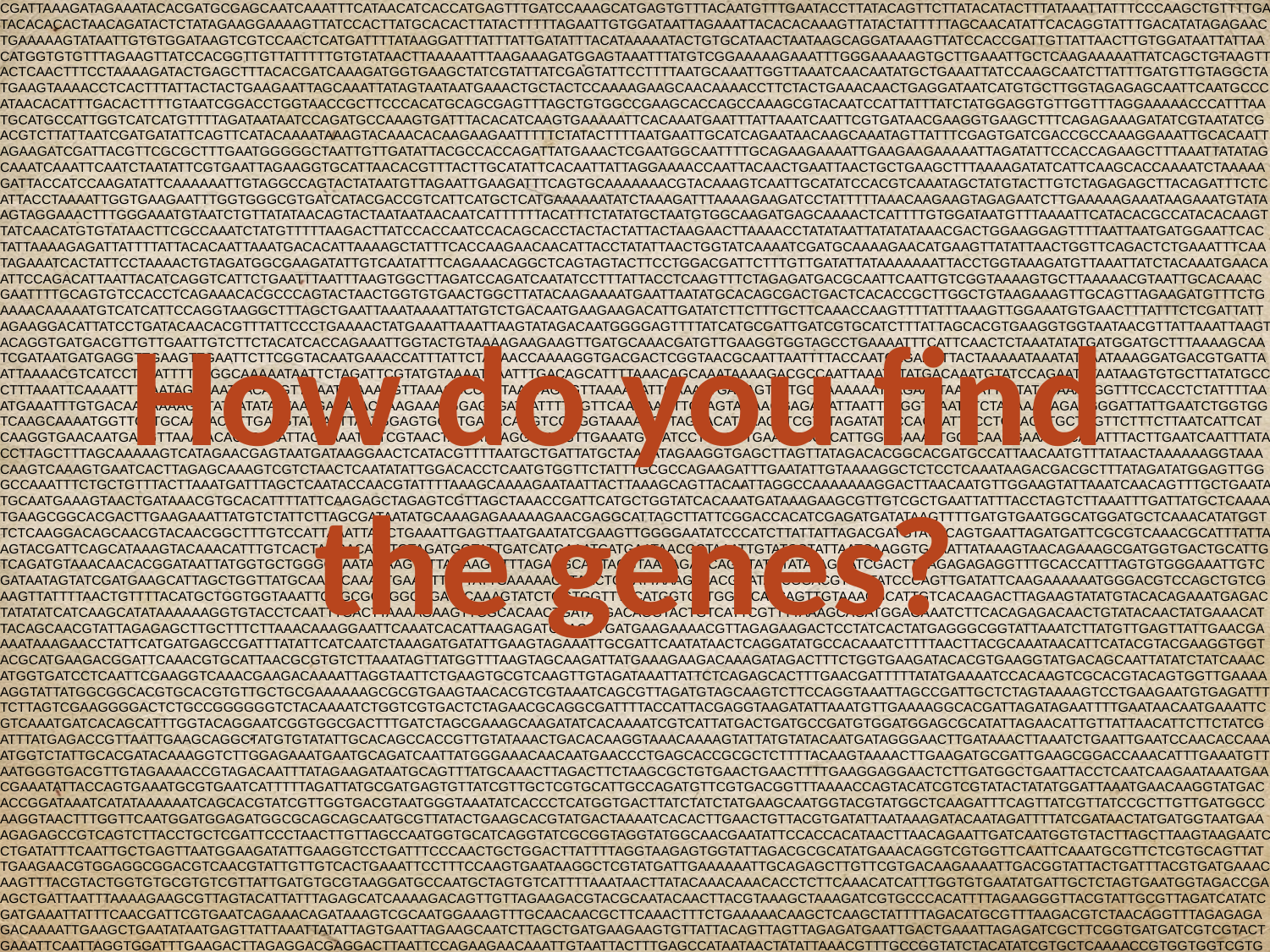

CGATTAAAGATAGAAATACACGATGCGAGCAATCAAATTTCATAACATCACCATGAGTTTGATCCAAAGCATGAGTGTTTACAATGTTTGAATACCTTATACAGTTCTTATACATACTTTATAAATTATTTCCCAAGCTGTTTTGATACACACACTAACAGATACTCTATAGAAGGAAAAGTTATCCACTTATGCACACTTATACTTTTTAGAATTGTGGATAATTAGAAATTACACACAAAGTTATACTATTTTTAGCAACATATTCACAGGTATTTGACATATAGAGAACTGAAAAAGTATAATTGTGTGGATAAGTCGTCCAACTCATGATTTTATAAGGATTTATTTATTGATATTTACATAAAAATACTGTGCATAACTAATAAGCAGGATAAAGTTATCCACCGATTGTTATTAACTTGTGGATAATTATTAACATGGTGTGTTTAGAAGTTATCCACGGTTGTTATTTTTGTGTATAACTTAAAAATTTAAGAAAGATGGAGTAAATTTATGTCGGAAAAAGAAATTTGGGAAAAAGTGCTTGAAATTGCTCAAGAAAAATTATCAGCTGTAAGTTACTCAACTTTCCTAAAAGATACTGAGCTTTACACGATCAAAGATGGTGAAGCTATCGTATTATCGAGTATTCCTTTTAATGCAAATTGGTTAAATCAACAATATGCTGAAATTATCCAAGCAATCTTATTTGATGTTGTAGGCTATGAAGTAAAACCTCACTTTATTACTACTGAAGAATTAGCAAATTATAGTAATAATGAAACTGCTACTCCAAAAGAAGCAACAAAACCTTCTACTGAAACAACTGAGGATAATCATGTGCTTGGTAGAGAGCAATTCAATGCCCATAACACATTTGACACTTTTGTAATCGGACCTGGTAACCGCTTCCCACATGCAGCGAGTTTAGCTGTGGCCGAAGCACCAGCCAAAGCGTACAATCCATTATTTATCTATGGAGGTGTTGGTTTAGGAAAAACCCATTTAATGCATGCCATTGGTCATCATGTTTTAGATAATAATCCAGATGCCAAAGTGATTTACACATCAAGTGAAAAATTCACAAATGAATTTATTAAATCAATTCGTGATAACGAAGGTGAAGCTTTCAGAGAAAGATATCGTAATATCGACGTCTTATTAATCGATGATATTCAGTTCATACAAAATAAAGTACAAACACAAGAAGAATTTTTCTATACTTTTAATGAATTGCATCAGAATAACAAGCAAATAGTTATTTCGAGTGATCGACCGCCAAAGGAAATTGCACAATTAGAAGATCGATTACGTTCGCGCTTTGAATGGGGGCTAATTGTTGATATTACGCCACCAGATTATGAAACTCGAATGGCAATTTTGCAGAAGAAAATTGAAGAAGAAAAATTAGATATTCCACCAGAAGCTTTAAATTATATAGCAAATCAAATTCAATCTAATATTCGTGAATTAGAAGGTGCATTAACACGTTTACTTGCATATTCACAATTATTAGGAAAACCAATTACAACTGAATTAACTGCTGAAGCTTTAAAAGATATCATTCAAGCACCAAAATCTAAAAAGATTACCATCCAAGATATTCAAAAAATTGTAGGCCAGTACTATAATGTTAGAATTGAAGATTTCAGTGCAAAAAAACGTACAAAGTCAATTGCATATCCACGTCAAATAGCTATGTACTTGTCTAGAGAGCTTACAGATTTCTCATTACCTAAAATTGGTGAAGAATTTGGTGGGCGTGATCATACGACCGTCATTCATGCTCATGAAAAAATATCTAAAGATTTAAAAGAAGATCCTATTTTTAAACAAGAAGTAGAGAATCTTGAAAAAGAAATAAGAAATGTATAAGTAGGAAACTTTGGGAAATGTAATCTGTTATATAACAGTACTAATAATAACAATCATTTTTTACATTTCTATATGCTAATGTGGCAAGATGAGCAAAACTCATTTTGTGGATAATGTTTAAAATTCATACACGCCATACACAAGTTATCAACATGTGTATAACTTCGCCAAATCTATGTTTTTAAGACTTATCCACCAATCCACAGCACCTACTACTATTACTAAGAACTTAAAACCTATATAATTATATATAAACGACTGGAAGGAGTTTTAATTAATGATGGAATTCACTATTAAAAGAGATTATTTTATTACACAATTAAATGACACATTAAAAGCTATTTCACCAAGAACAACATTACCTATATTAACTGGTATCAAAATCGATGCAAAAGAACATGAAGTTATATTAACTGGTTCAGACTCTGAAATTTCAATAGAAATCACTATTCCTAAAACTGTAGATGGCGAAGATATTGTCAATATTTCAGAAACAGGCTCAGTAGTACTTCCTGGACGATTCTTTGTTGATATTATAAAAAAATTACCTGGTAAAGATGTTAAATTATCTACAAATGAACAATTCCAGACATTAATTACATCAGGTCATTCTGAATTTAATTTAAGTGGCTTAGATCCAGATCAATATCCTTTATTACCTCAAGTTTCTAGAGATGACGCAATTCAATTGTCGGTAAAAGTGCTTAAAAACGTAATTGCACAAACGAATTTTGCAGTGTCCACCTCAGAAACACGCCCAGTACTAACTGGTGTGAACTGGCTTATACAAGAAAATGAATTAATATGCACAGCGACTGACTCACACCGCTTGGCTGTAAGAAAGTTGCAGTTAGAAGATGTTTCTGAAAACAAAAATGTCATCATTCCAGGTAAGGCTTTAGCTGAATTAAATAAAATTATGTCTGACAATGAAGAAGACATTGATATCTTCTTTGCTTCAAACCAAGTTTTATTTAAAGTTGGAAATGTGAACTTTATTTCTCGATTATTAGAAGGACATTATCCTGATACAACACGTTTATTCCCTGAAAACTATGAAATTAAATTAAGTATAGACAATGGGGAGTTTTATCATGCGATTGATCGTGCATCTTTATTAGCACGTGAAGGTGGTAATAACGTTATTAAATTAAGTACAGGTGATGACGTTGTTGAATTGTCTTCTACATCACCAGAAATTGGTACTGTAAAAGAAGAAGTTGATGCAAACGATGTTGAAGGTGGTAGCCTGAAAATTTCATTCAACTCTAAATATATGATGGATGCTTTAAAAGCAATCGATAATGATGAGGTTGAAGTTGAATTCTTCGGTACAATGAAACCATTTATTCTAAAACCAAAAGGTGACGACTCGGTAACGCAATTAATTTTACCAATCAGAACTTACTAAAAATAAATATAAATAAAGGATGACGTGATTAATTAAAACGTCATCCTTTATTTTTTGGCAAAAATAATTCTAGATTCGTATGTAAAATAAATTTGACAGCATTTTAAACAGCAAATAAAAGACGCCAATTAAATTTATGACAAATGTATCCAGAATTTAATAAGTGTGCTTATATGCCCTTTAAATTCAAAATTTTAATAGTCAATAACAAGTTGAATATAAAAGTTAAACGCCGTTAAATAGCGTTAAAAAATTGAAAATGACAGTATTGCCAAAAAATAAGAATTAATTATTTATATGTAAACGGTTTCCACCTCTATTTTAAATGAAATTTGTGACAAAAAAAGGTATAATATATTAATGACATACAAAGAAATGGAGTGATTATTTTGGTTCAAGAAGTTGTAGTAGAAGGAGACATTAATTTAGGTCAATTTCTAAAAACAGAAGGGATTATTGAATCTGGTGGTCAAGCAAAATGGTTCTTGCAAGACGTTGAAGTATTAATTAATGGAGTGCGTGAAACACGTCGCGGTAAAAAGTTAGAACATCAAGATCGTATAGATATCCCAGAATTACCTGAAGATGCTGGTTCTTTCTTAATCATTCATCAAGGTGAACAATGAAGTTAAATACACTCCAATTAGAAAATTATCGTAACTATGATGAGGTTACGTTGAAATGTCATCCTGACGTGAATATCCTCATTGGAGAAAATGCACAAGGAAAGACAAATTTACTTGAATCAATTTATACCTTAGCTTTAGCAAAAAGTCATAGAACGAGTAATGATAAGGAACTCATACGTTTTAATGCTGATTATGCTAAAATAGAAGGTGAGCTTAGTTATAGACACGGCACGATGCCATTAACAATGTTTATAACTAAAAAAGGTAAACAAGTCAAAGTGAATCACTTAGAGCAAAGTCGTCTAACTCAATATATTGGACACCTCAATGTGGTTCTATTTGCGCCAGAAGATTTGAATATTGTAAAAGGCTCTCCTCAAATAAGACGACGCTTTATAGATATGGAGTTGGGCCAAATTTCTGCTGTTTACTTAAATGATTTAGCTCAATACCAACGTATTTTAAAGCAAAAGAATAATTACTTAAAGCAGTTACAATTAGGCCAAAAAAAGGACTTAACAATGTTGGAAGTATTAAATCAACAGTTTGCTGAATATGCAATGAAAGTAACTGATAAACGTGCACATTTTATTCAAGAGCTAGAGTCGTTAGCTAAACCGATTCATGCTGGTATCACAAATGATAAAGAAGCGTTGTCGCTGAATTATTTACCTAGTCTTAAATTTGATTATGCTCAAAATGAAGCGGCACGACTTGAAGAAATTATGTCTATTCTTAGCGATAATATGCAAAGAGAAAAAGAACGAGGCATTAGCTTATTCGGACCACATCGAGATGATATAAGTTTTGATGTGAATGGCATGGATGCTCAAACATATGGTTCTCAAGGACAGCAACGTACAACGGCTTTGTCCATTAAATTAGCTGAAATTGAGTTAATGAATATCGAAGTTGGGGAATATCCCATCTTATTATTAGACGATGTACTCAGTGAATTAGATGATTCGCGTCAAACGCATTTATTAAGTACGATTCAGCATAAAGTACAAACATTTGTCACTACGACATCTGTAGATGGTATTGATCATGAAATCATGAATAACGCTAAATTGTATCGTATTAATCAAGGTGAAATTATAAAGTAACAGAAAGCGATGGTGACTGCATTGTCAGATGTAAACAACACGGATAATTATGGTGCTGGGCAAATACAAGTATTAGAAGGTTTAGAAGCAGTACGTAAAAGACCAGGTATGTATATAGGATCGACTTCAGAGAGAGGTTTGCACCATTTAGTGTGGGAAATTGTCGATAATAGTATCGATGAAGCATTAGCTGGTTATGCAAATCAAATTGAAGTTGTTATTGAAAAAGATAACTGGATTAAAGTAACGGATAACGGACGTGGTATCCCAGTTGATATTCAAGAAAAAATGGGACGTCCAGCTGTCGAAGTTATTTTAACTGTTTTACATGCTGGTGGTAAATTCGGCGGTGGCGGATACAAAGTATCTGGTGGTTTACATGGTGTTGGTTCATCAGTTGTAAACGCATTGTCACAAGACTTAGAAGTATATGTACACAGAAATGAGACTATATATCATCAAGCATATAAAAAAGGTGTACCTCAATTTGACTTAAAAGAAGTTGGCACAACTGATAAGACAGGTACTGTCATTCGTTTTAAAGCAGATGGAGAAATCTTCACAGAGACAACTGTATACAACTATGAAACATTACAGCAACGTATTAGAGAGCTTGCTTTCTTAAACAAAGGAATTCAAATCACATTAAGAGATGAACGTGATGAAGAAAACGTTAGAGAAGACTCCTATCACTATGAGGGCGGTATTAAATCTTATGTTGAGTTATTGAACGAAAATAAAGAACCTATTCATGATGAGCCGATTTATATTCATCAATCTAAAGATGATATTGAAGTAGAAATTGCGATTCAATATAACTCAGGATATGCCACAAATCTTTTAACTTACGCAAATAACATTCATACGTACGAAGGTGGTACGCATGAAGACGGATTCAAACGTGCATTAACGCGTGTCTTAAATAGTTATGGTTTAAGTAGCAAGATTATGAAAGAAGACAAAGATAGACTTTCTGGTGAAGATACACGTGAAGGTATGACAGCAATTATATCTATCAAACATGGTGATCCTCAATTCGAAGGTCAAACGAAGACAAAATTAGGTAATTCTGAAGTGCGTCAAGTTGTAGATAAATTATTCTCAGAGCACTTTGAACGATTTTTATATGAAAATCCACAAGTCGCACGTACAGTGGTTGAAAAAGGTATTATGGCGGCACGTGCACGTGTTGCTGCGAAAAAAGCGCGTGAAGTAACACGTCGTAAATCAGCGTTAGATGTAGCAAGTCTTCCAGGTAAATTAGCCGATTGCTCTAGTAAAAGTCCTGAAGAATGTGAGATTTTCTTAGTCGAAGGGGACTCTGCCGGGGGGTCTACAAAATCTGGTCGTGACTCTAGAACGCAGGCGATTTTACCATTACGAGGTAAGATATTAAATGTTGAAAAGGCACGATTAGATAGAATTTTGAATAACAATGAAATTCGTCAAATGATCACAGCATTTGGTACAGGAATCGGTGGCGACTTTGATCTAGCGAAAGCAAGATATCACAAAATCGTCATTATGACTGATGCCGATGTGGATGGAGCGCATATTAGAACATTGTTATTAACATTCTTCTATCGATTTATGAGACCGTTAATTGAAGCAGGCTATGTGTATATTGCACAGCCACCGTTGTATAAACTGACACAAGGTAAACAAAAGTATTATGTATACAATGATAGGGAACTTGATAAACTTAAATCTGAATTGAATCCAACACCAAAATGGTCTATTGCACGATACAAAGGTCTTGGAGAAATGAATGCAGATCAATTATGGGAAACAACAATGAACCCTGAGCACCGCGCTCTTTTACAAGTAAAACTTGAAGATGCGATTGAAGCGGACCAAACATTTGAAATGTTAATGGGTGACGTTGTAGAAAACCGTAGACAATTTATAGAAGATAATGCAGTTTATGCAAACTTAGACTTCTAAGCGCTGTGAACTGAACTTTTGAAGGAGGAACTCTTGATGGCTGAATTACCTCAATCAAGAATAAATGAACGAAATATTACCAGTGAAATGCGTGAATCATTTTTAGATTATGCGATGAGTGTTATCGTTGCTCGTGCATTGCCAGATGTTCGTGACGGTTTAAAACCAGTACATCGTCGTATACTATATGGATTAAATGAACAAGGTATGACACCGGATAAATCATATAAAAAATCAGCACGTATCGTTGGTGACGTAATGGGTAAATATCACCCTCATGGTGACTTATCTATCTATGAAGCAATGGTACGTATGGCTCAAGATTTCAGTTATCGTTATCCGCTTGTTGATGGCCAAGGTAACTTTGGTTCAATGGATGGAGATGGCGCAGCAGCAATGCGTTATACTGAAGCACGTATGACTAAAATCACACTTGAACTGTTACGTGATATTAATAAAGATACAATAGATTTTATCGATAACTATGATGGTAATGAAAGAGAGCCGTCAGTCTTACCTGCTCGATTCCCTAACTTGTTAGCCAATGGTGCATCAGGTATCGCGGTAGGTATGGCAACGAATATTCCACCACATAACTTAACAGAATTGATCAATGGTGTACTTAGCTTAAGTAAGAATCCTGATATTTCAATTGCTGAGTTAATGGAAGATATTGAAGGTCCTGATTTCCCAACTGCTGGACTTATTTTAGGTAAGAGTGGTATTAGACGCGCATATGAAACAGGTCGTGGTTCAATTCAAATGCGTTCTCGTGCAGTTATTGAAGAACGTGGAGGCGGACGTCAACGTATTGTTGTCACTGAAATTCCTTTCCAAGTGAATAAGGCTCGTATGATTGAAAAAATTGCAGAGCTTGTTCGTGACAAGAAAATTGACGGTATTACTGATTTACGTGATGAAACAAGTTTACGTACTGGTGTGCGTGTCGTTATTGATGTGCGTAAGGATGCCAATGCTAGTGTCATTTTAAATAACTTATACAAACAAACACCTCTTCAAACATCATTTGGTGTGAATATGATTGCTCTAGTGAATGGTAGACCGAAGCTGATTAATTTAAAAGAAGCGTTAGTACATTATTTAGAGCATCAAAAGACAGTTGTTAGAAGACGTACGCAATACAACTTACGTAAAGCTAAAGATCGTGCCCACATTTTAGAAGGGTTACGTATTGCGTTAGATCATATCGATGAAATTATTTCAACGATTCGTGAATCAGAAACAGATAAAGTCGCAATGGAAAGTTTGCAACAACGCTTCAAACTTTCTGAAAAACAAGCTCAAGCTATTTTAGACATGCGTTTAAGACGTCTAACAGGTTTAGAGAGAGACAAAATTGAAGCTGAATATAATGAGTTATTAAATTATATTAGTGAATTAGAAGCAATCTTAGCTGATGAAGAAGTGTTATTACAGTTAGTTAGAGATGAATTGACTGAAATTAGAGATCGCTTCGGTGATGATCGTCGTACTGAAATTCAATTAGGTGGATTTGAAGACTTAGAGGACGAGGACTTAATTCCAGAAGAACAAATTGTAATTACTTTGAGCCATAATAACTATATTAAACGTTTGCCGGTATCTACATATCGTGCTCAAAACCGTGGTGGTCGTGGTGTTCAAGGTATGAATACATTGGAAGAAGATTTTGTCAGTCAATTGGTAACTTTAAGTACACATGACCATGTATTGTTCTTTACTAACAAAGGTCGTGTATACAAACTAAAAGGTTATGAAGTGCCTGAGTTATCAAGACAGTCTAAAGGTATTCCTGTAGTGAATGCTATTGAACTTGAAAATGATGAAATCATTAGTACAATGATTGCTGTTAAAGACCTTGAAAGTGAAGATAACTTCTTAGTGTTTGCAACTAAACGTGGTGTCGTTAAACGTTCAGCATTAAGTAACTTCTCAAGAATAAATAGAAATGGTAAGATTGCGATTTCGTTCAGAGAAGATGATGAGTTAATTGCAGTTCGCTTAACAAGTGGTCAAGAAGATATCTTGATTGGTACATCACATGCATCATTAATTCGATTCCCTGAATCAACATTACGTCCTTTAGGCCGTACAGCAACGGGTGTGAAAGGTATTACACTTCGTGAAGGTGACGAAGTTGTAGGGCTTGATGTAGCTCATGCAAACAGTGTTGATGAAGTATTAGTAGTTACTGAAAATGGTTATGGTAAACGTACGCCAGTTAATGACTATCGTTTATCAAATCGTGGTGGTAAAGGTATTAAAACAGCTACGATTACTGAGCGTAATGGTAATGTTGTATGTATCACTACAGTAACTGGTGAAGAAGATTTAATGATTGTTACTAATGCAGGTGTCATTATTCGACTAGATGTTGCAGATATTTCTCAAAATGGTCGTGCAGCACAAGGTGTTCGCTTAATTCGCTTAGGCGATGATCAATTTGTTTCAACGGTTGCTAAAGTAAAAGAGGATGCAGACGAAGAAAATGAAGATGAACAATCTACTGTATCTGAAGATGGTACTGAACAACAACGTGAAGCGGTTGTAAATGATGAAACACCAGGAAATGCAATTCATACTGAAGTGATTGATTCAGAAGTAAATGATGAAGATGGACGTATTGAAGTAAGACAAGATTTCATGGACCGTGTTGAAGAAGACATACAACAATCATCAGATGATGATGAAGAATAATAAAAAAATAAGACTTCCCTATATGTAGGGGGGTCTTATTTTTATGCTAGAAAGTAATGCTATACTATATTCAATGATTAGTAATGACTAACTTTCTAATTGTTTCATTGCGTAAGGTATTTCATTGATAAGTCTTGATGGTGGCACCACATACATATCTTTTGCAAGATTTTCGCCAATAAAACTATGTGTATATGTGGCACTCATAACCGCTTCTTTTAAGTTATCAAATTGACCAACAAAACTTGTAATCATACCAGCAAGTGTATCGCCCATACCACCAGTCGCCATTGCTGGGCTACCGATTGTCAATTTAAAGTCTTCATCTTTAAAGA
How do you find
the genes?